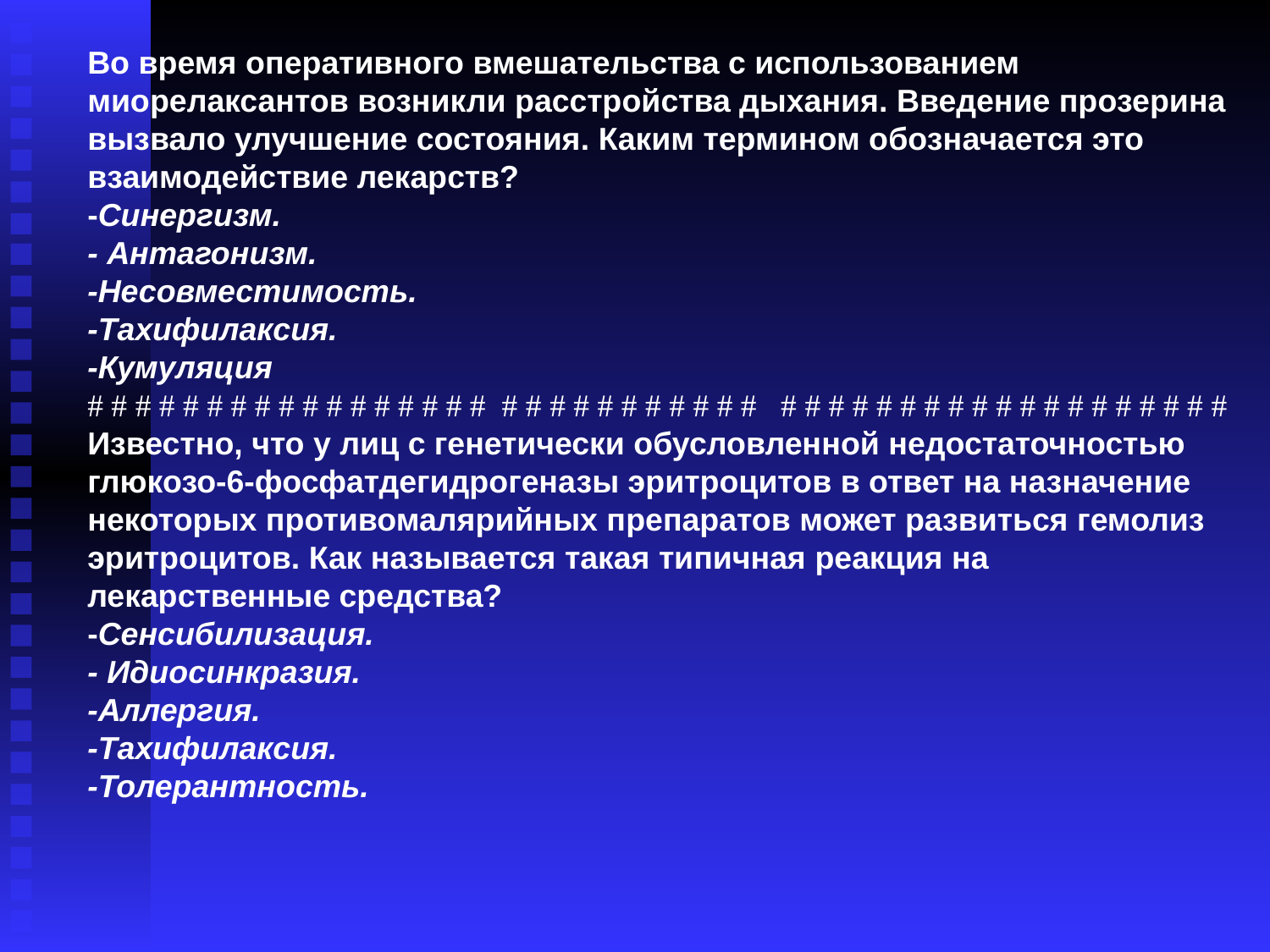

Во время оперативного вмешательства с использованием миорелаксантов возникли расстройства дыхания. Введение прозерина вызвало улучшение состояния. Каким термином обозначается это взаимодействие лекарств?
-Синергизм.
- Антагонизм.
-Несовместимость.
-Тахифилаксия.
-Кумуляция
# # # # # # # # # # # # # # # # #  # # # # # # # # # # #   # # # # # # # # # # # # # # # # # # #
Известно, что у лиц с генетически обусловленной недостаточностью глюкозо-6-фосфатдегидрогеназы эритроцитов в ответ на назначение некоторых противомалярийных препаратов может развиться гемолиз эритроцитов. Как называется такая типичная реакция на лекарственные средства?
-Сенсибилизация.
- Идиосинкразия.
-Аллергия.
-Тахифилаксия.
-Толерантность.